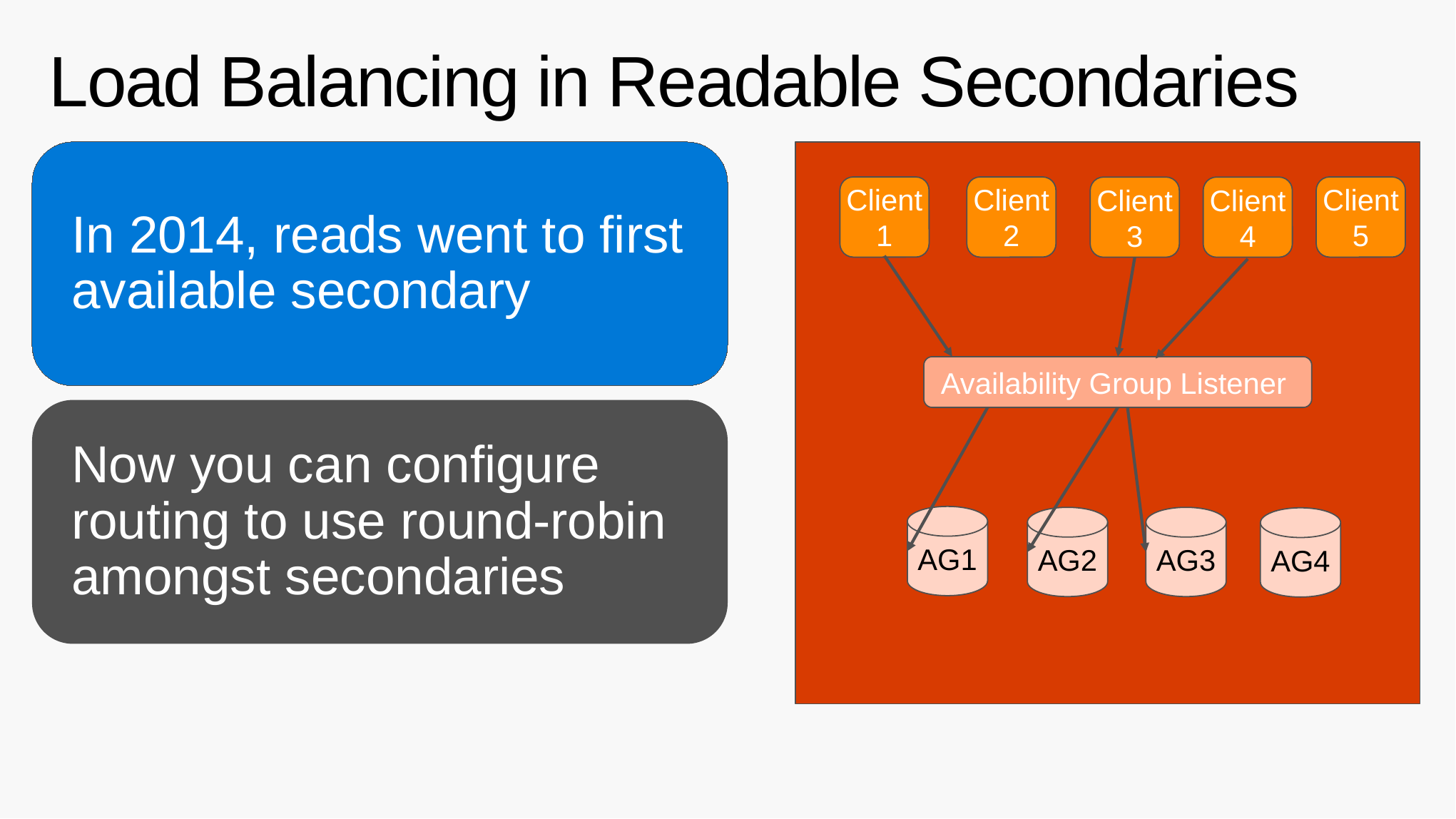

# Load Balancing in Readable Secondaries

In 2014, reads went to first available secondary
Now you can configure routing to use round-robin amongst secondaries
Client1
Client
2
Client 5
Client 3
Client 4
Availability Group Listener
AG1
AG2
AG3
AG4